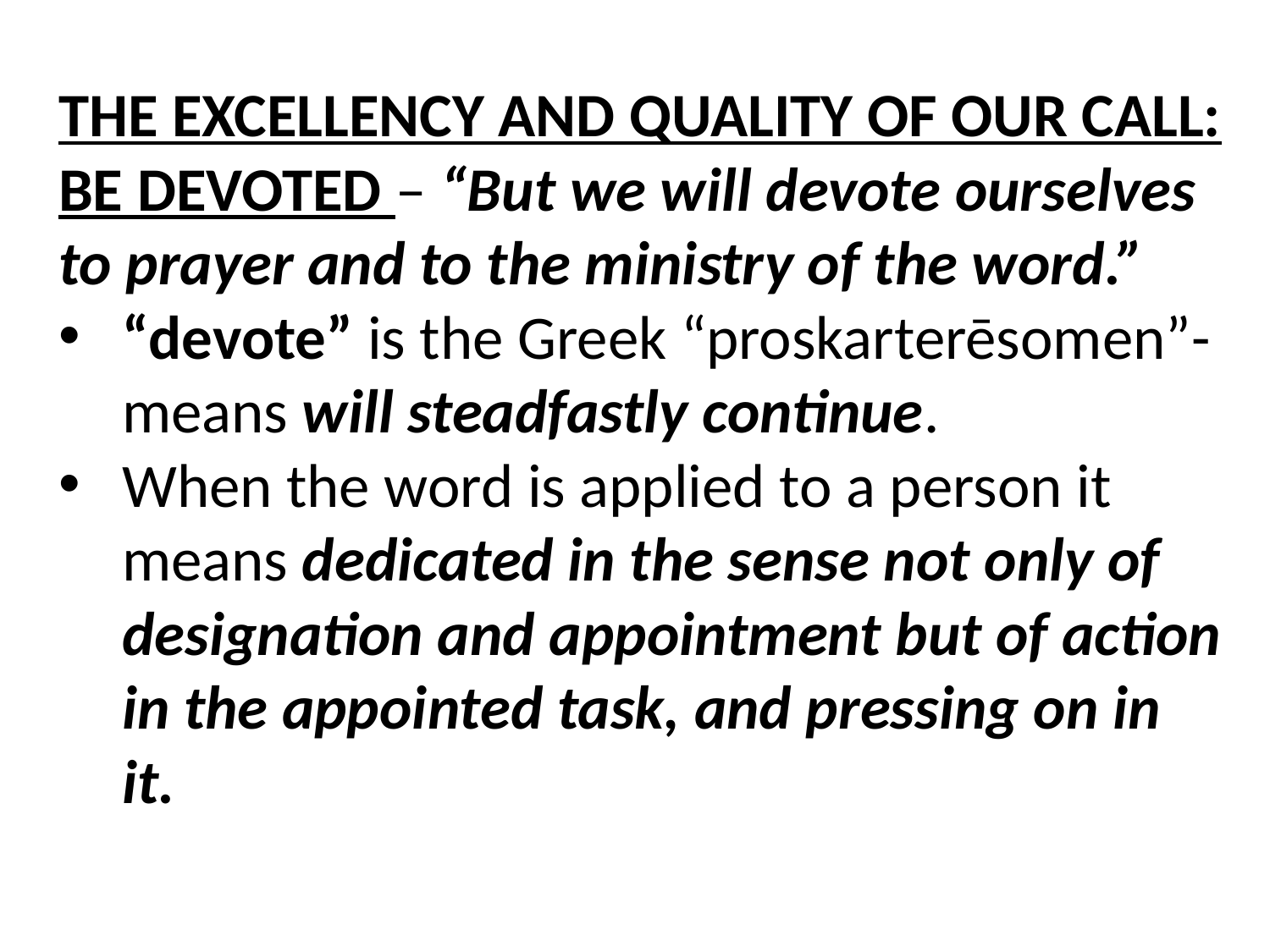

THE EXCELLENCY AND QUALITY OF OUR CALL:
BE DEVOTED – “But we will devote ourselves to prayer and to the ministry of the word.”
“devote” is the Greek “proskarterēsomen”-means will steadfastly continue.
When the word is applied to a person it means dedicated in the sense not only of designation and appointment but of action in the appointed task, and pressing on in it.